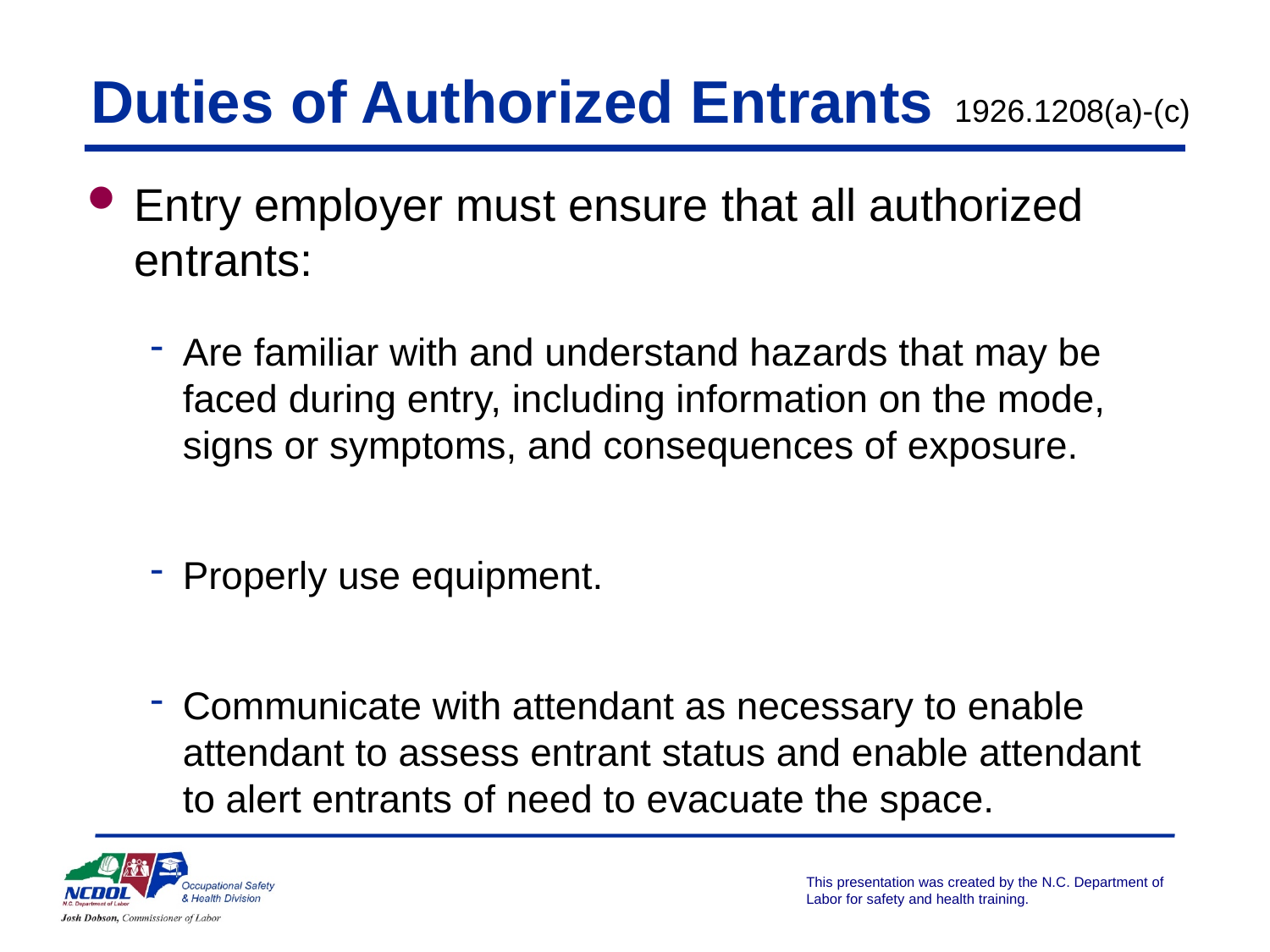

# Duties of Authorized Entrants
1926.1208(a)-(c)

Entry employer must ensure that all authorized entrants:

Are familiar with and understand hazards that may be faced during entry, including information on the mode, signs or symptoms, and consequences of exposure.

Properly use equipment.

Communicate with attendant as necessary to enable attendant to assess entrant status and enable attendant to alert entrants of need to evacuate the space.